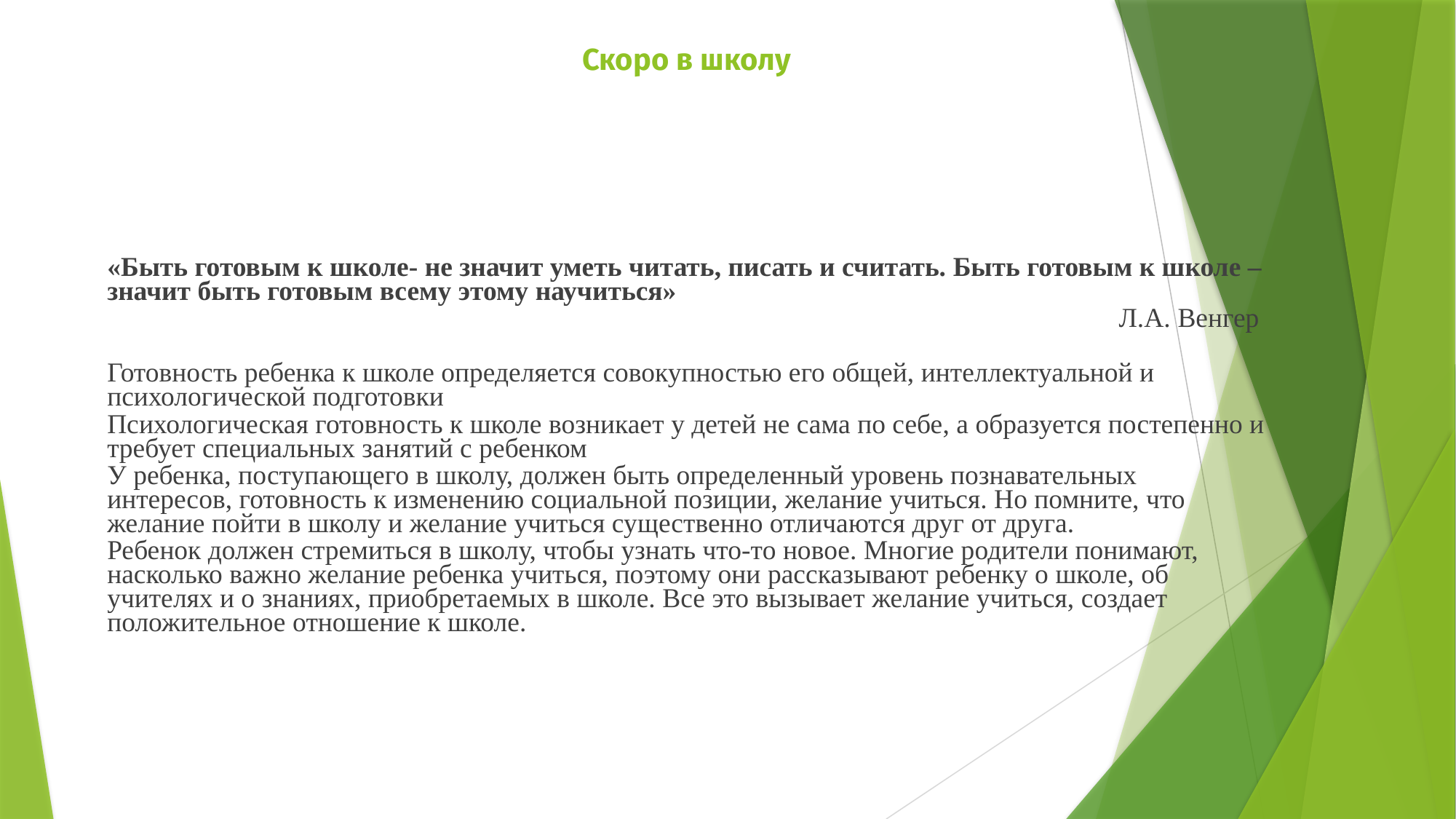

Скоро в школу
«Быть готовым к школе- не значит уметь читать, писать и считать. Быть готовым к школе – значит быть готовым всему этому научиться»
 Л.А. Венгер

Готовность ребенка к школе определяется совокупностью его общей, интеллектуальной и психологической подготовки
Психологическая готовность к школе возникает у детей не сама по себе, а образуется постепенно и требует специальных занятий с ребенком
У ребенка, поступающего в школу, должен быть определенный уровень познавательных интересов, готовность к изменению социальной позиции, желание учиться. Но помните, что желание пойти в школу и желание учиться существенно отличаются друг от друга.
Ребенок должен стремиться в школу, чтобы узнать что-то новое. Многие родители понимают, насколько важно желание ребенка учиться, поэтому они рассказывают ребенку о школе, об учителях и о знаниях, приобретаемых в школе. Все это вызывает желание учиться, создает положительное отношение к школе.